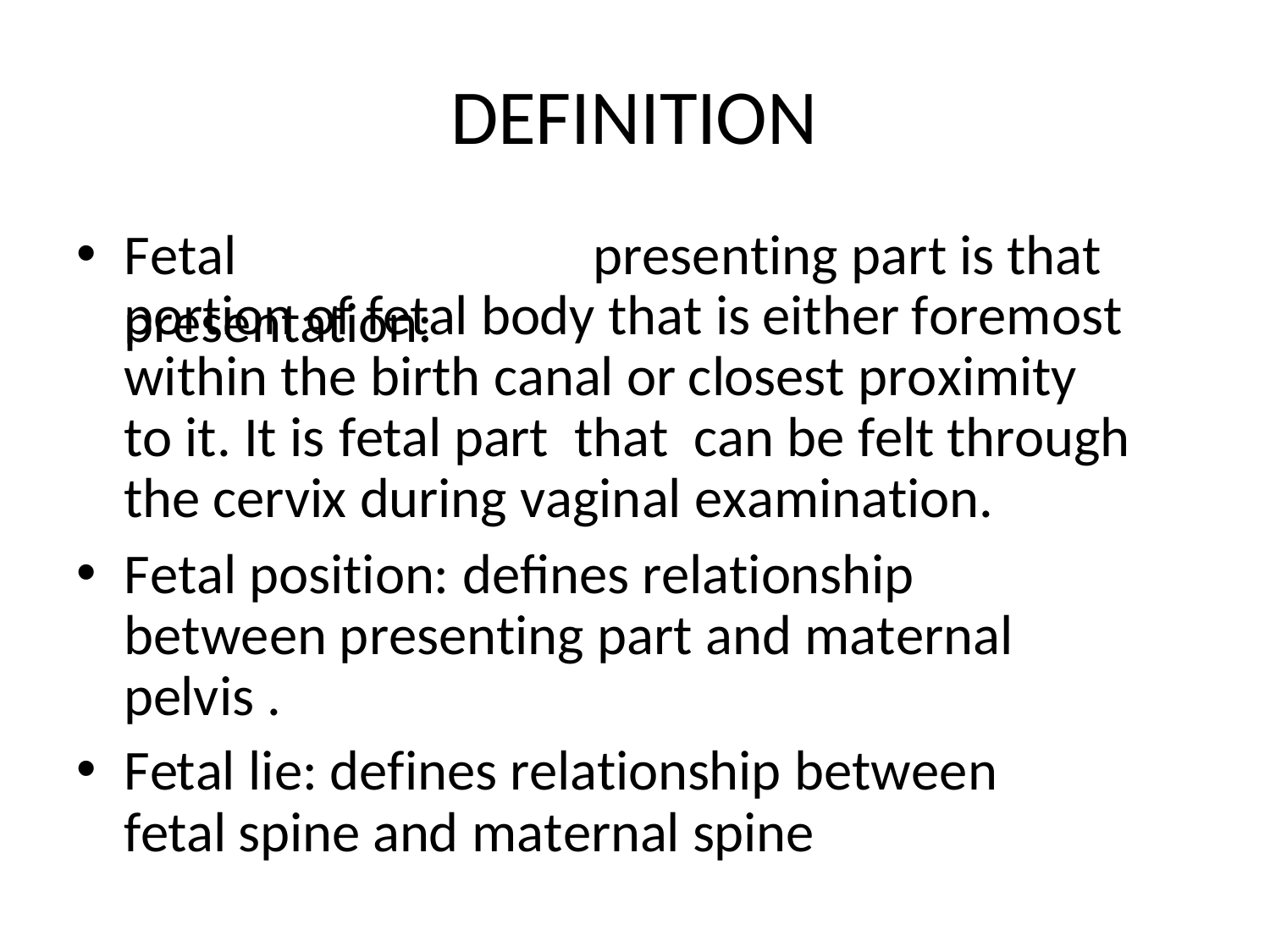

# DEFINITION
Fetal presentation:
presenting part is that
portion of fetal body that is either foremost within the birth canal or closest proximity	to it. It is	fetal part	that	can be felt through the cervix during vaginal examination.

Fetal position: defines relationship between presenting part and maternal pelvis .

Fetal lie: defines relationship between fetal spine and maternal spine